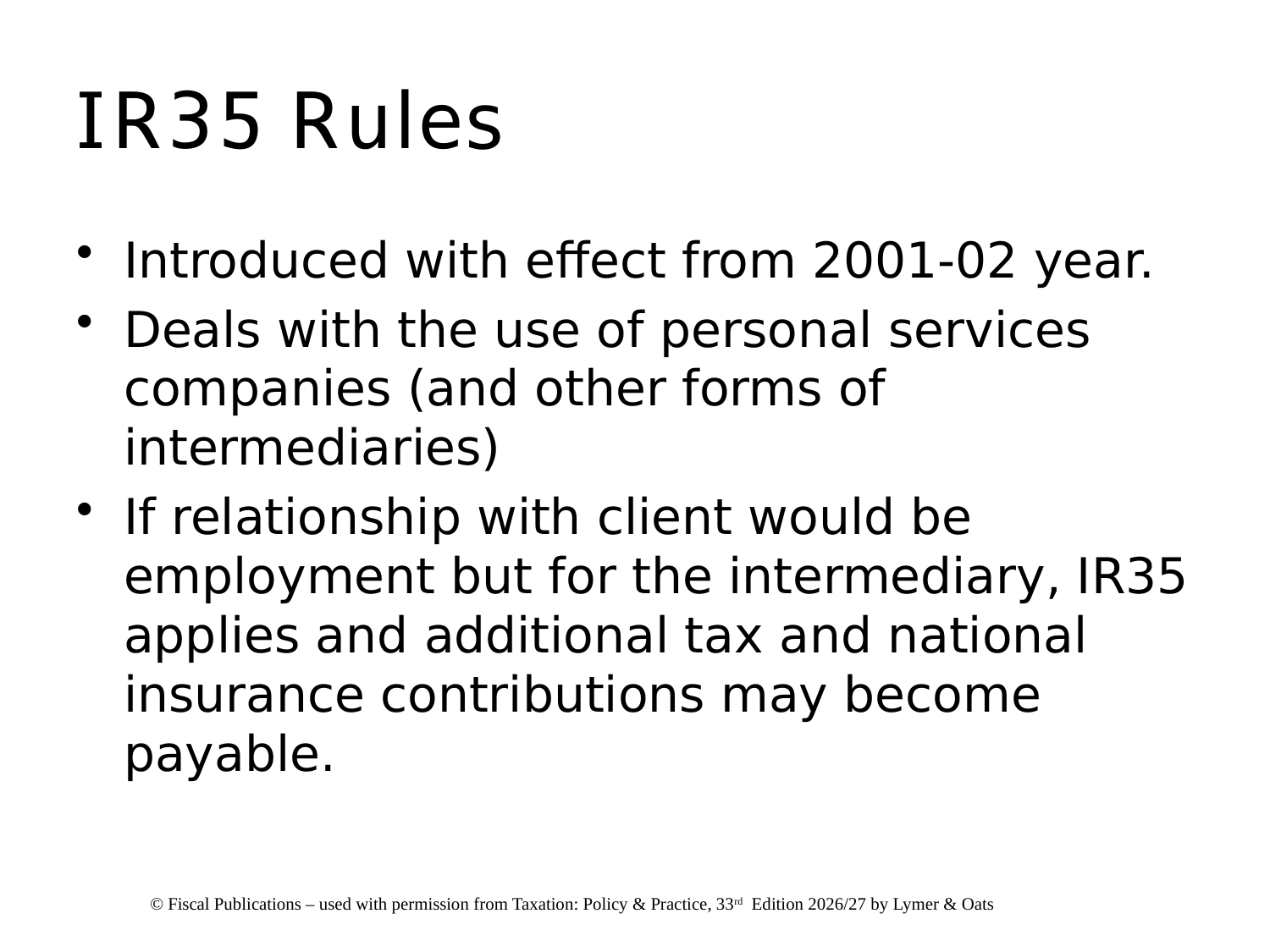

# IR35 Rules
Introduced with effect from 2001-02 year.
Deals with the use of personal services companies (and other forms of intermediaries)
If relationship with client would be employment but for the intermediary, IR35 applies and additional tax and national insurance contributions may become payable.